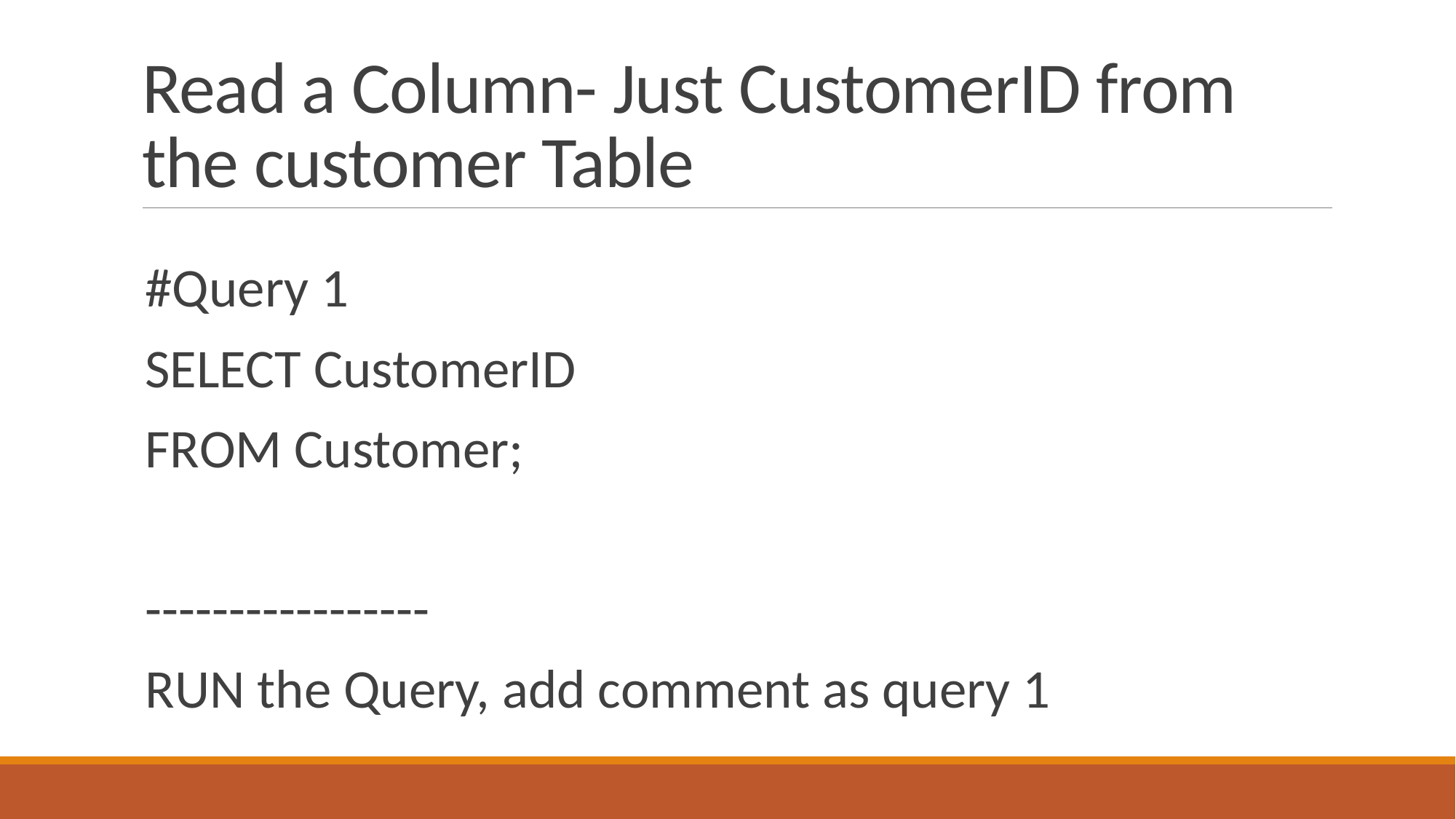

# Read a Column- Just CustomerID from the customer Table
#Query 1
SELECT CustomerID
FROM Customer;

-----------------
RUN the Query, add comment as query 1